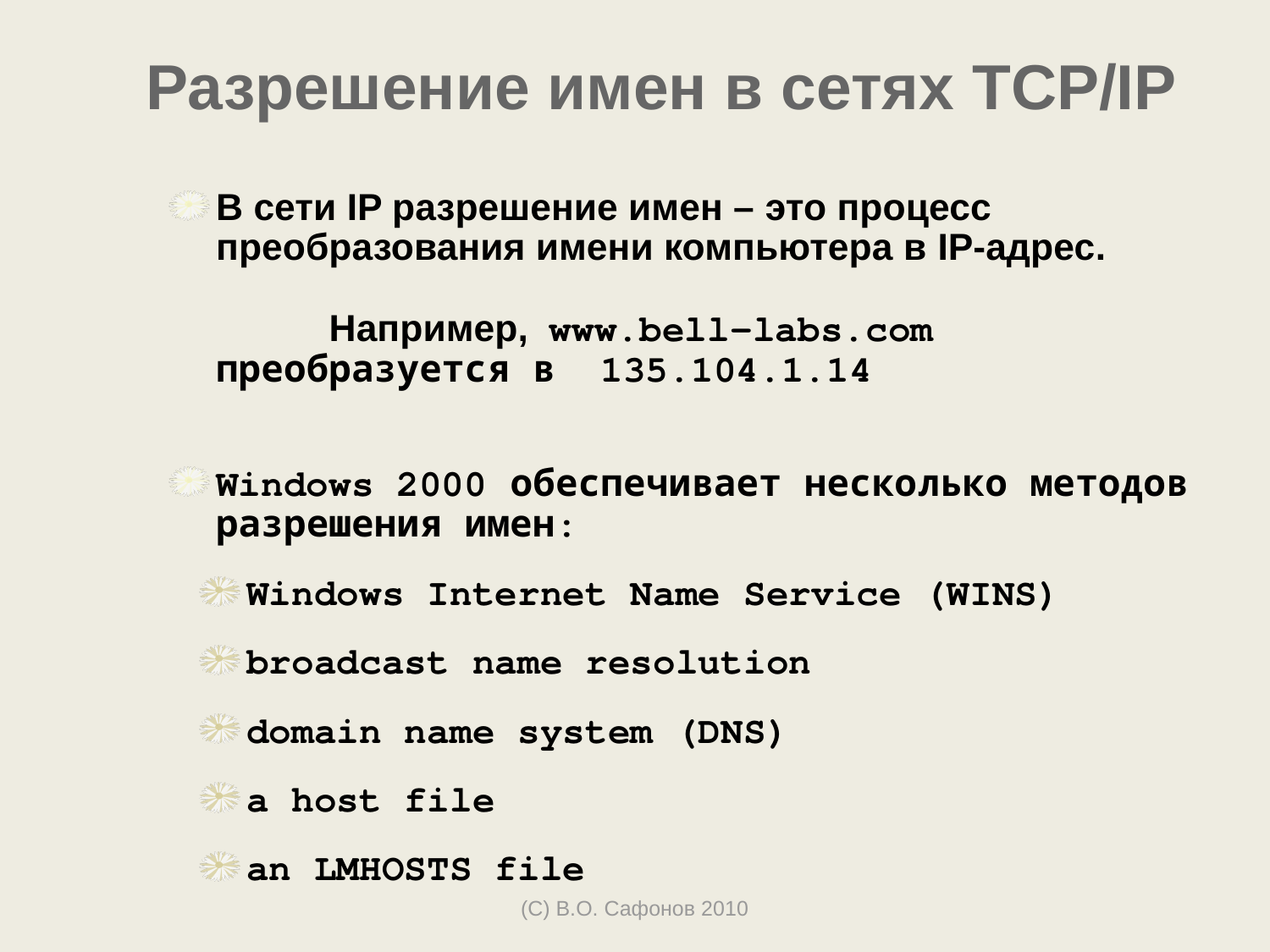

# Разрешение имен в сетях TCP/IP
В сети IP разрешение имен – это процесс преобразования имени компьютера в IP-адрес.
	Например,  www.bell-labs.com  преобразуется в  135.104.1.14
Windows 2000 обеспечивает несколько методов разрешения имен:
Windows Internet Name Service (WINS)
broadcast name resolution
domain name system (DNS)
a host file
an LMHOSTS file
(С) В.О. Сафонов 2010